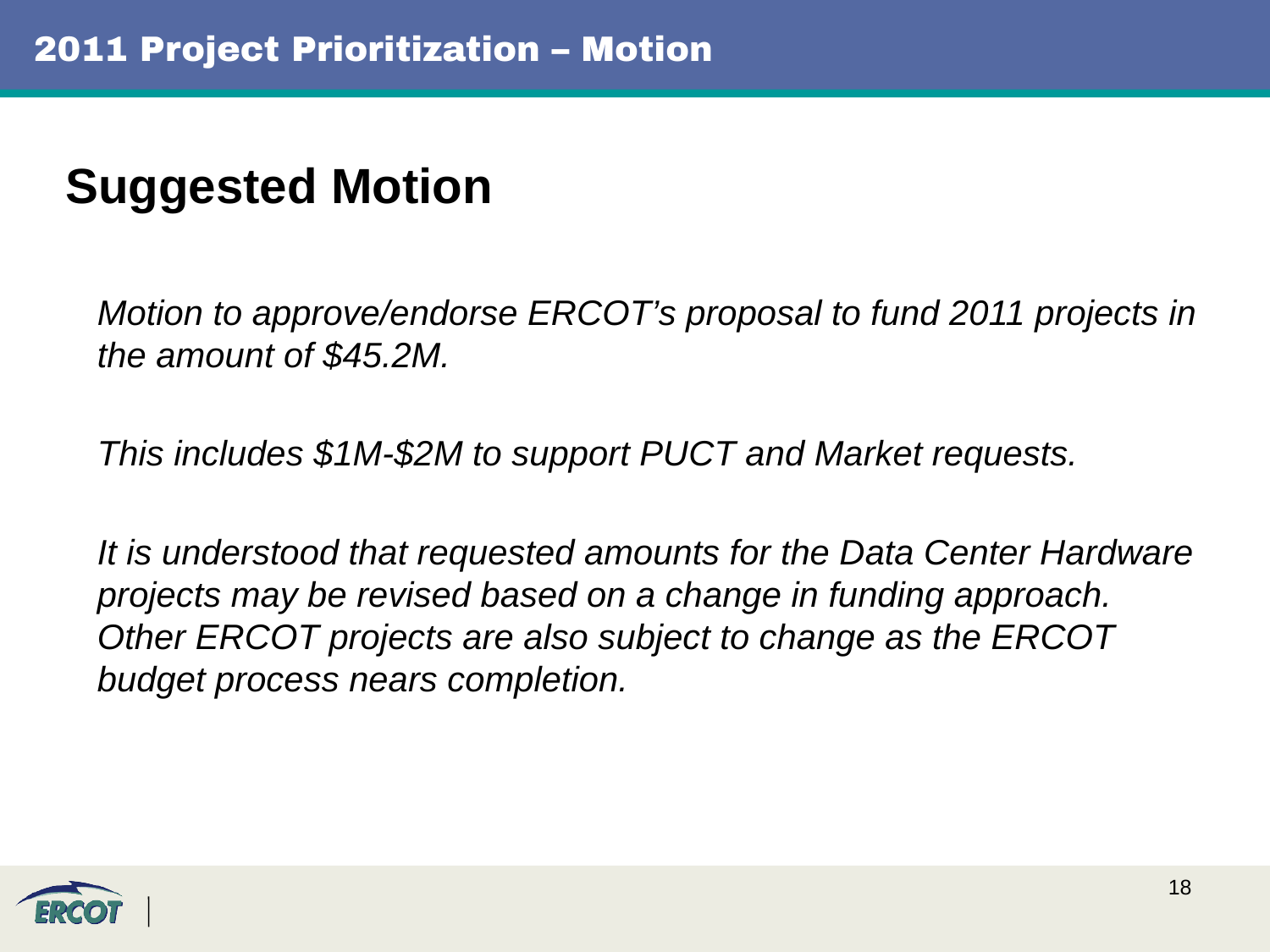

# 2011 Project Prioritization – Motion
Suggested Motion

	Motion to approve/endorse ERCOT’s proposal to fund 2011 projects in the amount of $45.2M.

	This includes $1M-$2M to support PUCT and Market requests.

	It is understood that requested amounts for the Data Center Hardware projects may be revised based on a change in funding approach.  Other ERCOT projects are also subject to change as the ERCOT budget process nears completion.